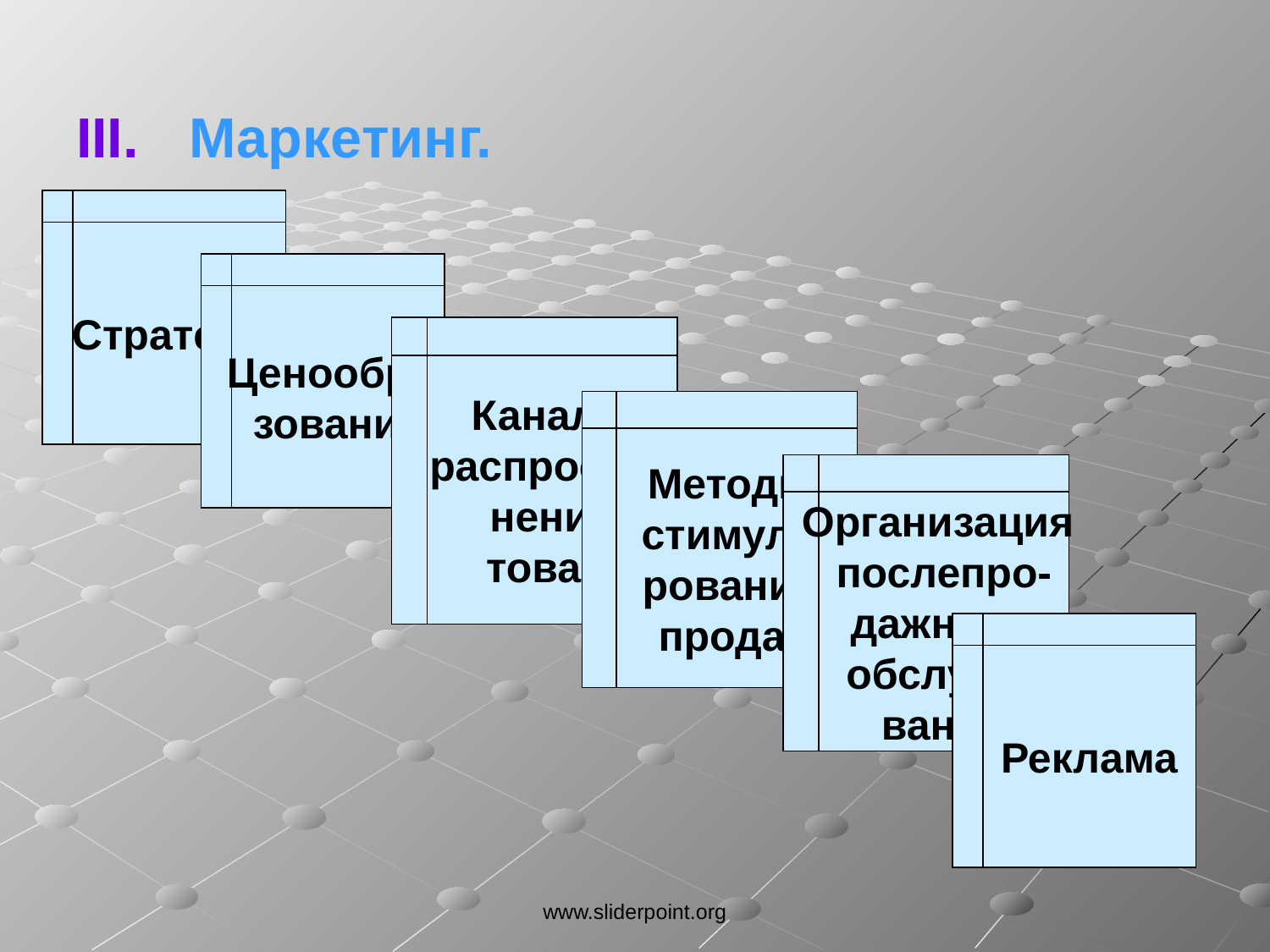

#
Маркетинг.

Стратегии
Ценообра-
зование
Каналы
 распростра-
нения
 товара
Методы
стимули-
рования
продаж
Организация
послепро-
дажного
обслужи-
вания
Реклама
www.sliderpoint.org